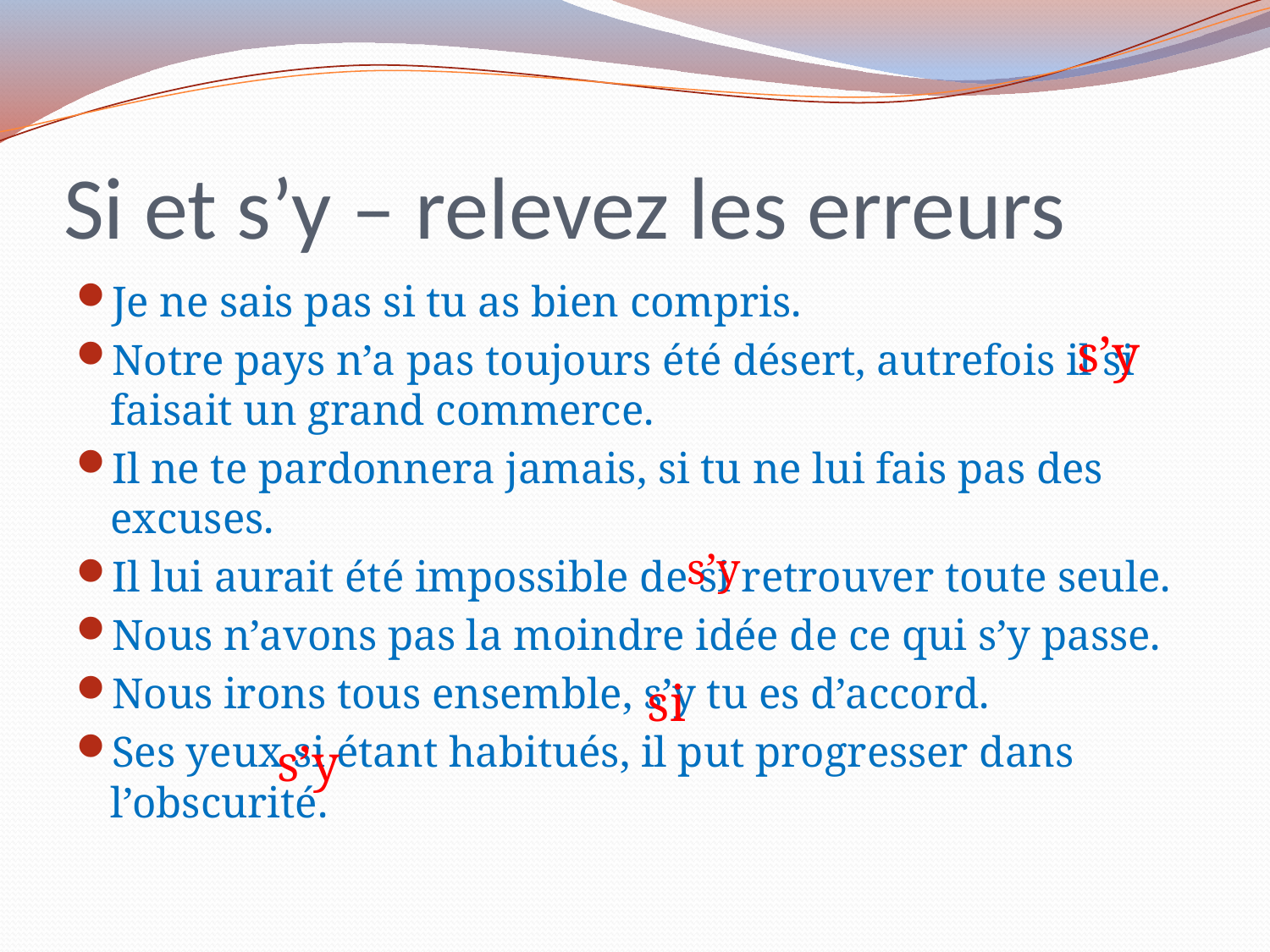

# Si et s’y – relevez les erreurs
Je ne sais pas si tu as bien compris.
Notre pays n’a pas toujours été désert, autrefois il si faisait un grand commerce.
Il ne te pardonnera jamais, si tu ne lui fais pas des excuses.
Il lui aurait été impossible de si retrouver toute seule.
Nous n’avons pas la moindre idée de ce qui s’y passe.
Nous irons tous ensemble, s’y tu es d’accord.
Ses yeux si étant habitués, il put progresser dans l’obscurité.
s’y
s’y
si
s’y